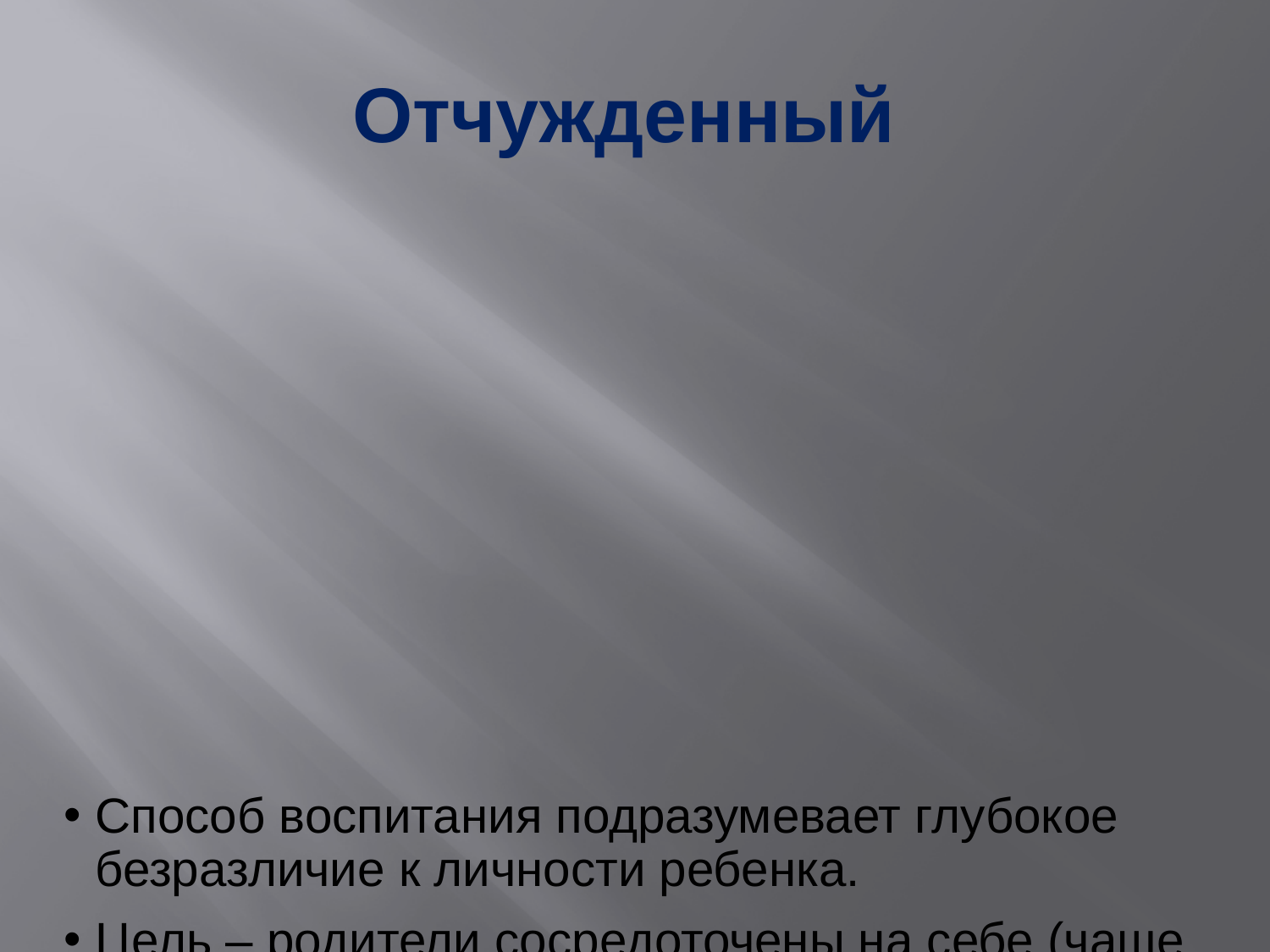

# Отчужденный

Способ воспитания подразумевает глубокое безразличие к личности ребенка.
Цель – родители сосредоточены на себе (чаще злоупотребляют ПАВ)
Родители не замечают ребенка, не заинтересованы его развитием, духовным миром, даже тем, что он кушал сегодня на обед.
Ребенок предоставлен сам себе.
Результат агрессивный подросток, часто- проблемы с законом.